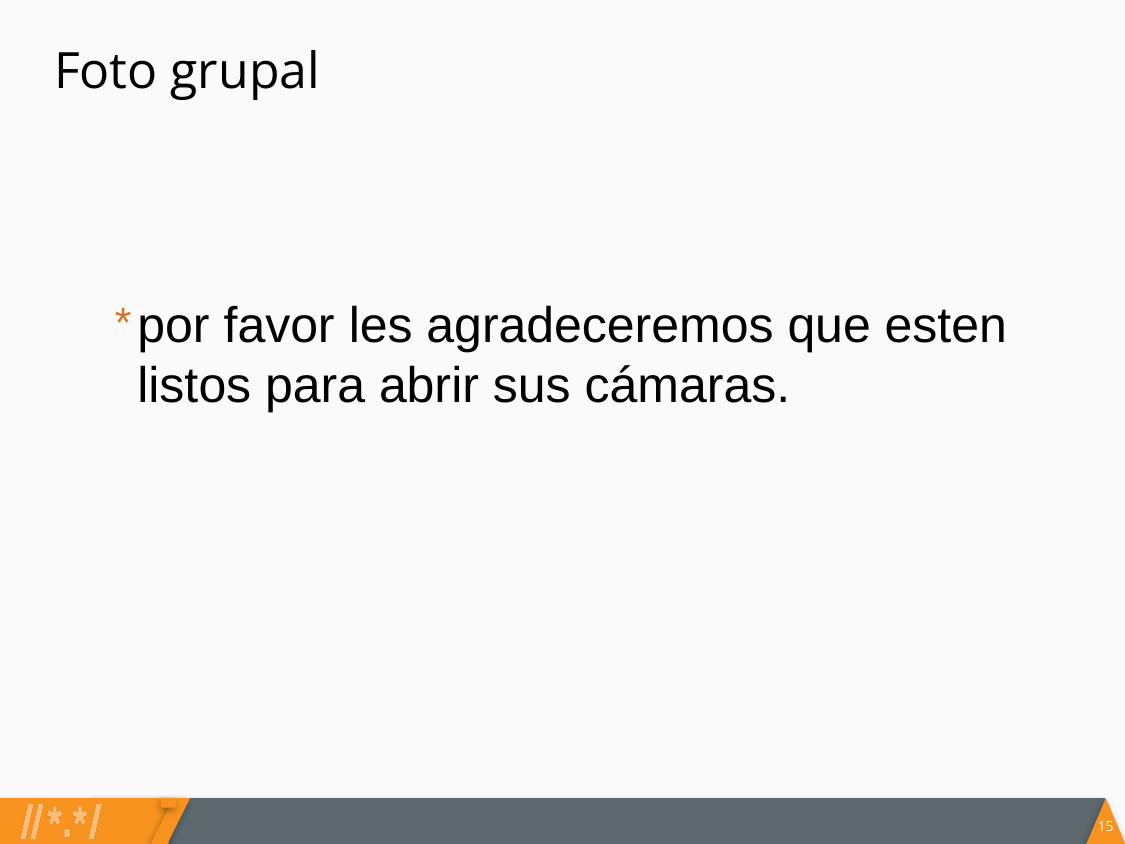

# Foto grupal

por favor les agradeceremos que esten listos para abrir sus cámaras.